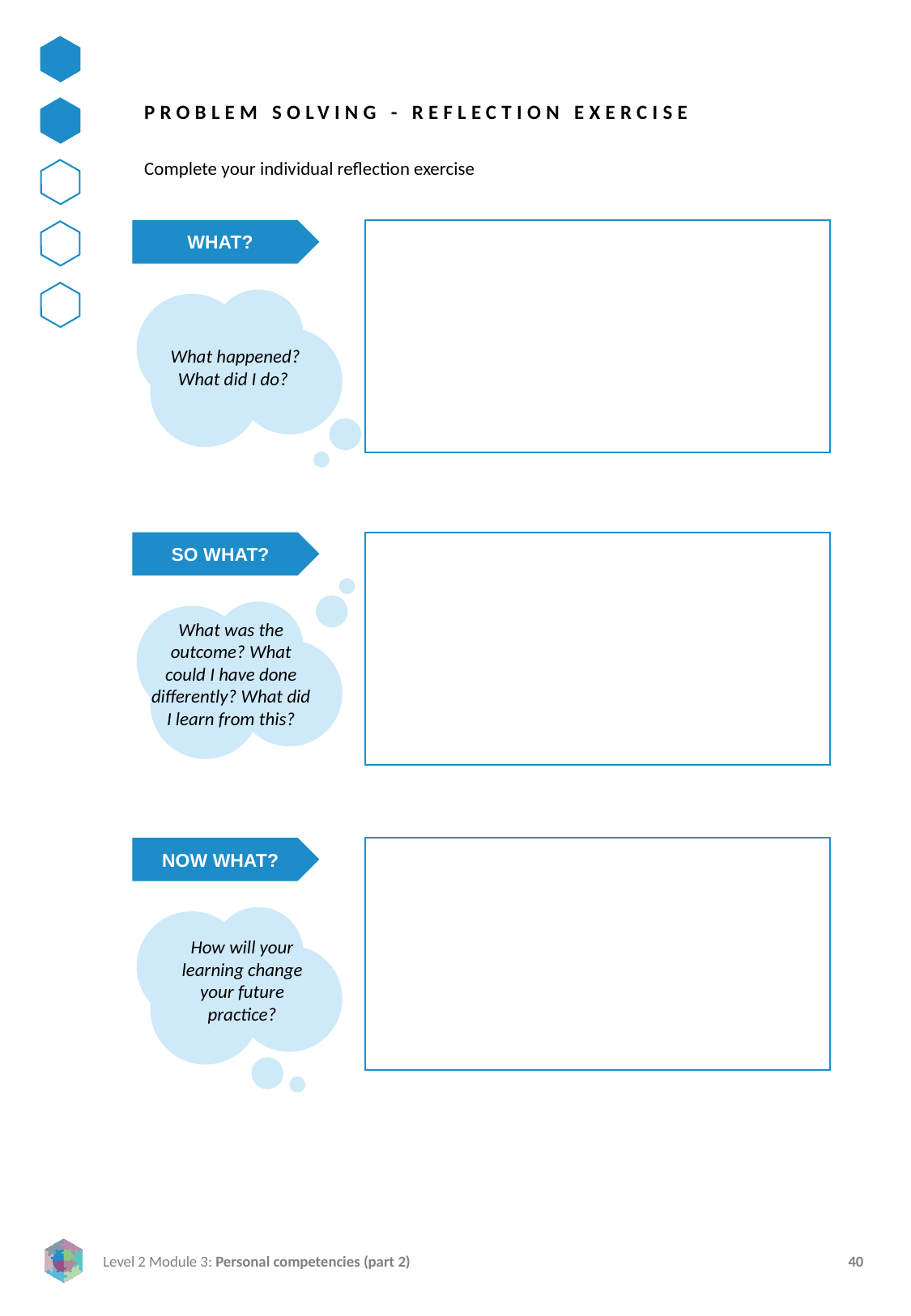

PROBLEM SOLVING - REFLECTION EXERCISE

Complete your individual reflection exercise

WHAT?

What happened? What did I do?
SO WHAT?

What was the outcome? What could I have done differently? What did I learn from this?
NOW WHAT?

How will your learning change your future practice?